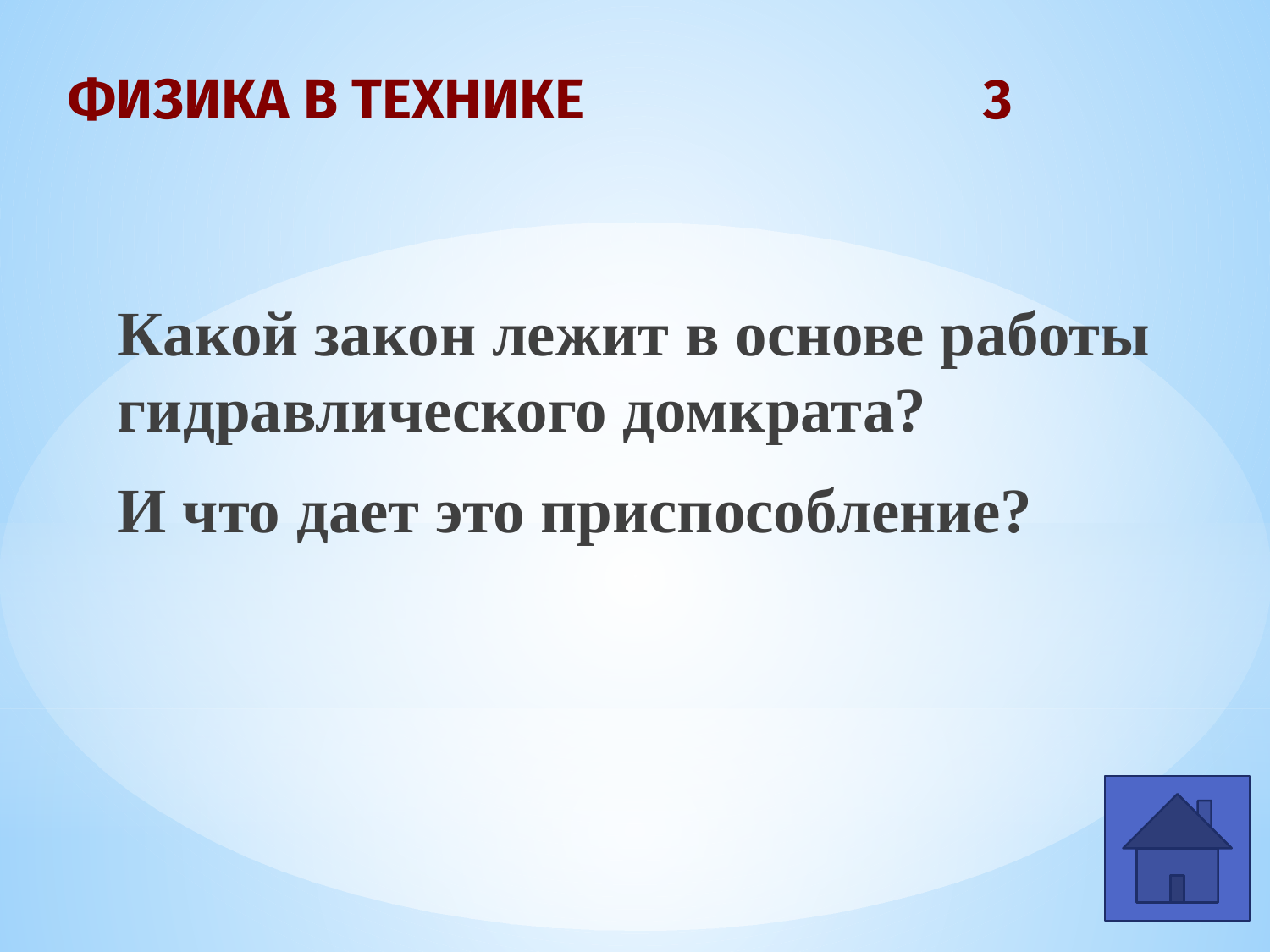

# ФИЗИКА В ТЕХНИКЕ                              3
Какой закон лежит в основе работы гидравлического домкрата?
И что дает это приспособление?